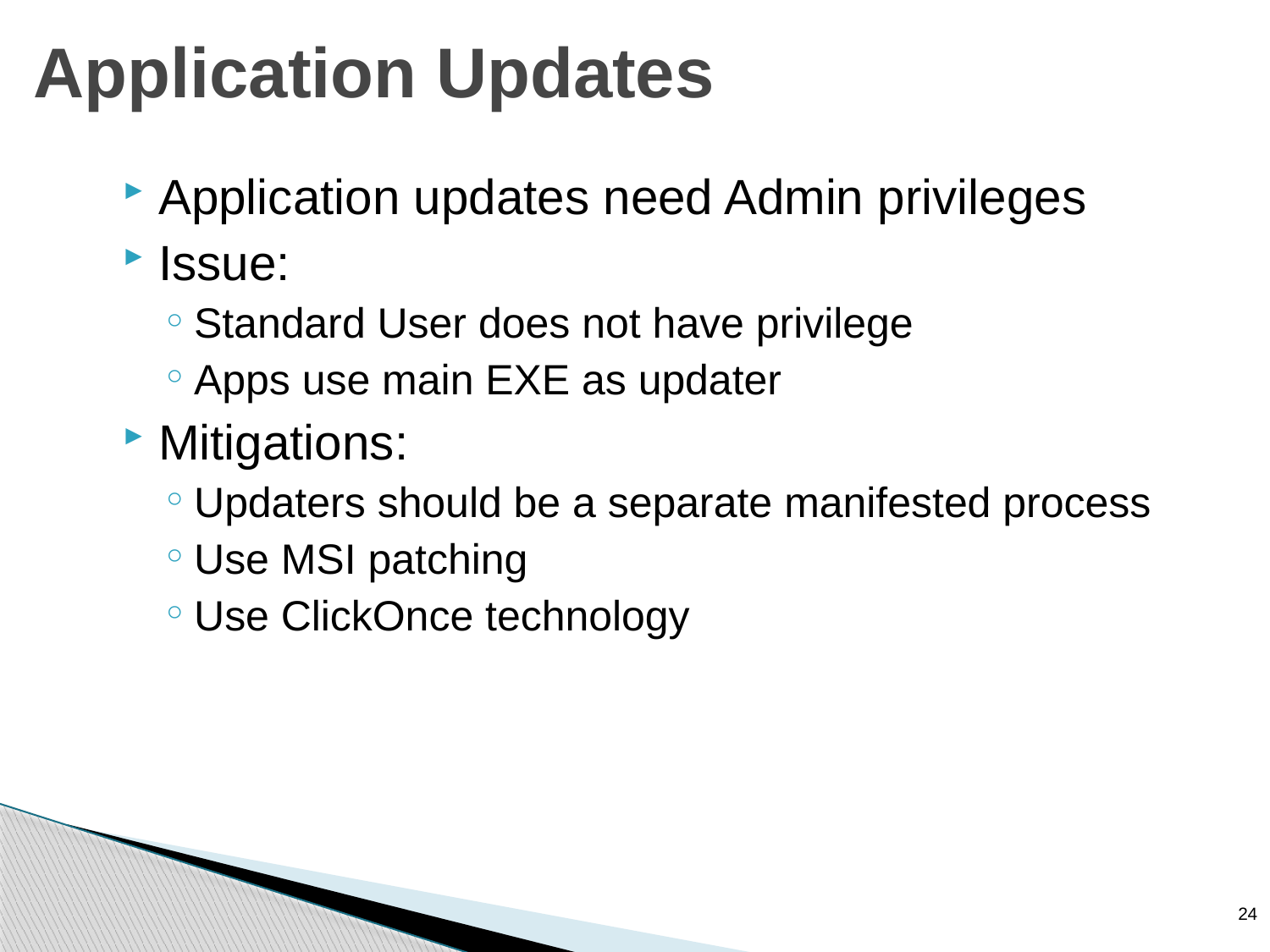

# Application Updates
Application updates need Admin privileges
Issue:
Standard User does not have privilege
Apps use main EXE as updater
Mitigations:
Updaters should be a separate manifested process
Use MSI patching
Use ClickOnce technology
24